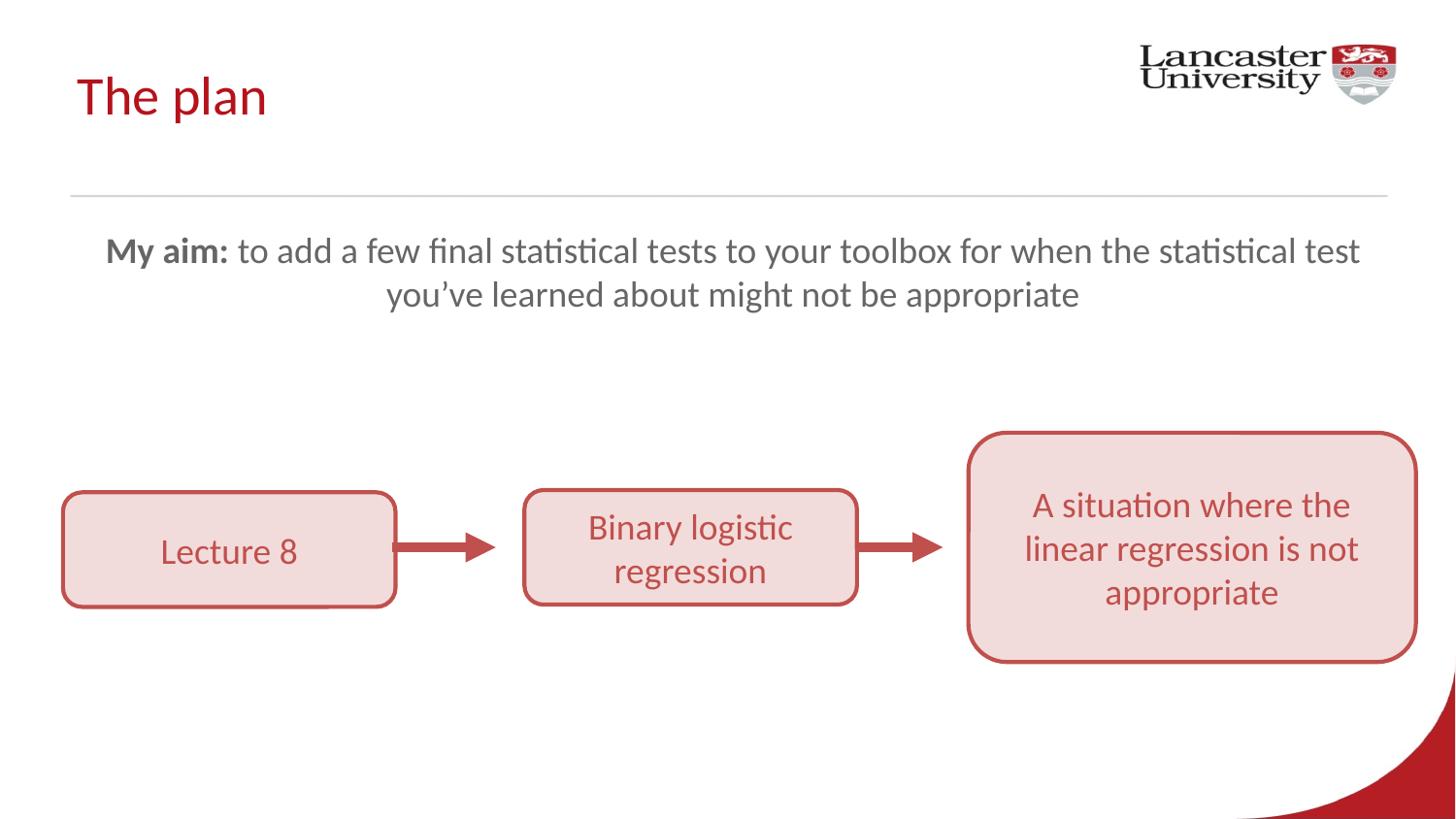

# The plan
My aim: to add a few final statistical tests to your toolbox for when the statistical test you’ve learned about might not be appropriate

A situation where the linear regression is not appropriate
Binary logistic regression
Lecture 8